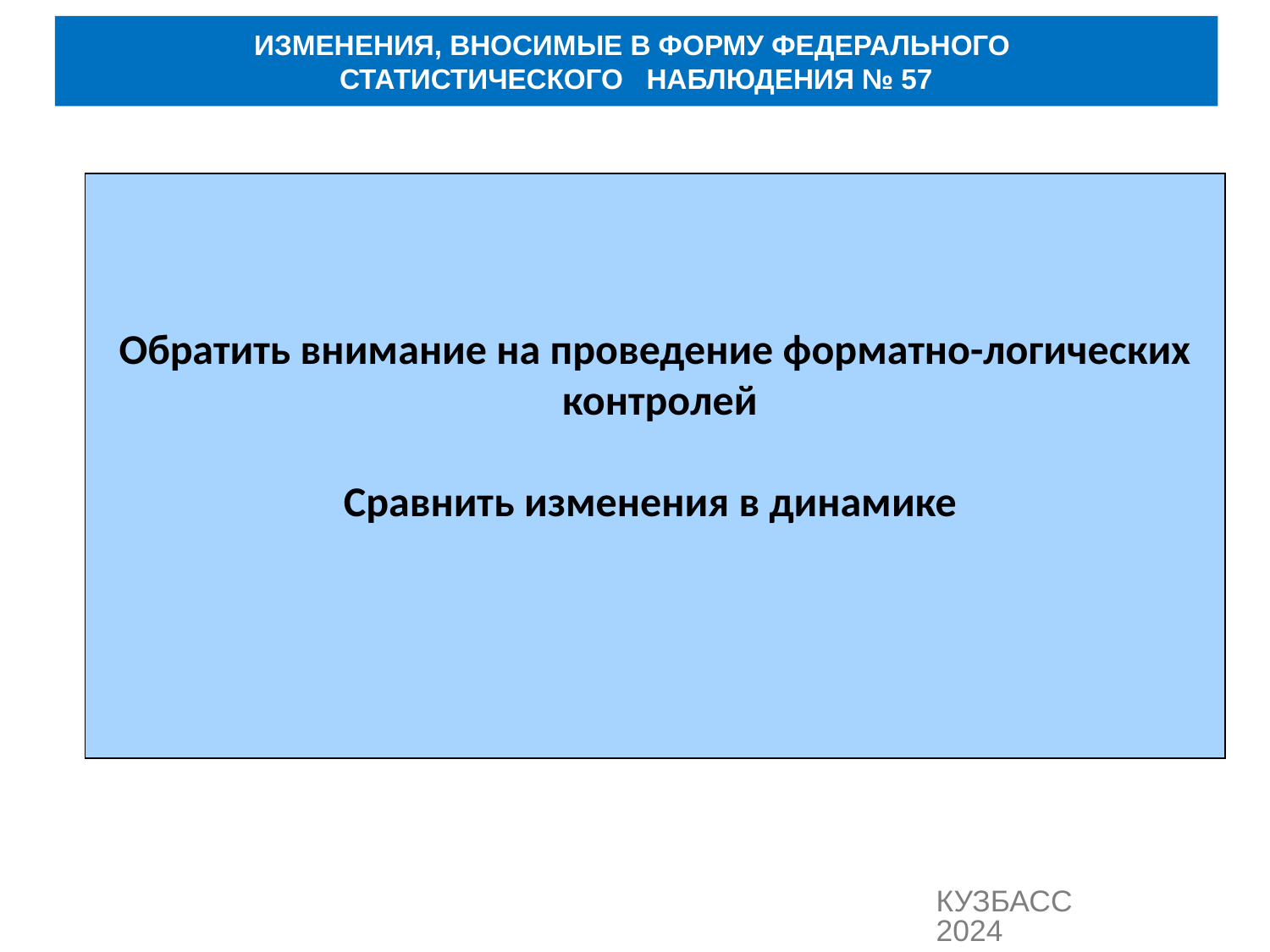

ИЗМЕНЕНИЯ, ВНОСИМЫЕ В ФОРМУ ФЕДЕРАЛЬНОГО
СТАТИСТИЧЕСКОГО   НАБЛЮДЕНИЯ № 57

Обратить внимание на проведение форматно-логических
 контролей

Сравнить изменения в динамике

КУЗБАСС 2024